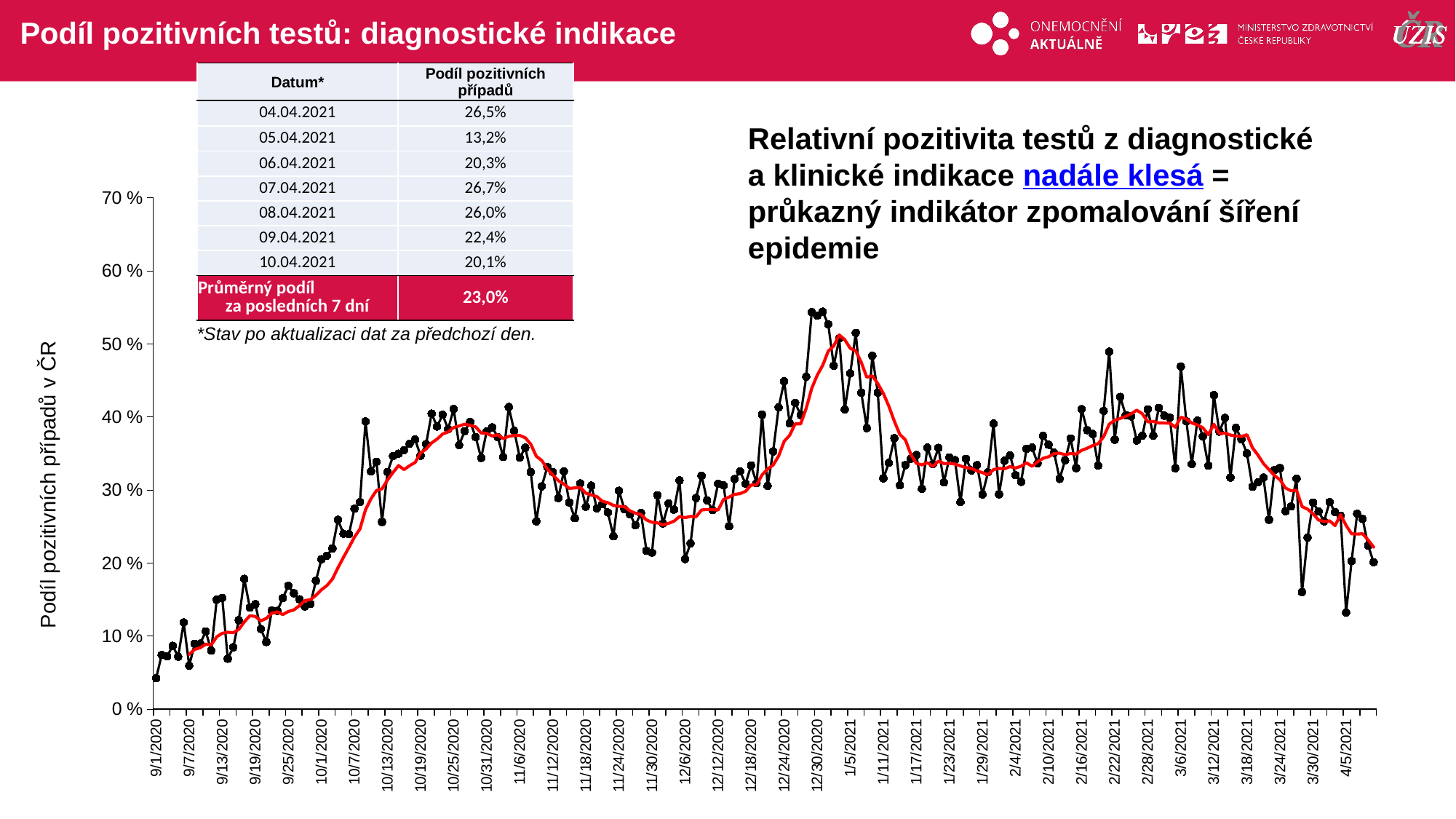

# Podíl pozitivních testů: diagnostické indikace
| Datum\* | Podíl pozitivních případů |
| --- | --- |
| 04.04.2021 | 26,5% |
| 05.04.2021 | 13,2% |
| 06.04.2021 | 20,3% |
| 07.04.2021 | 26,7% |
| 08.04.2021 | 26,0% |
| 09.04.2021 | 22,4% |
| 10.04.2021 | 20,1% |
| Průměrný podíl za posledních 7 dní | 23,0% |
Relativní pozitivita testů z diagnostické a klinické indikace nadále klesá = průkazný indikátor zpomalování šíření epidemie

### Chart

| Category |  |
|---|---|
| 44075 | 0.04249512670565302 |
| 44076 | 0.07422157856625633 |
| 44077 | 0.07241172950329144 |
| 44078 | 0.08674863387978142 |
| 44079 | 0.07188498402555911 |
| 44080 | 0.11879432624113476 |
| 44081 | 0.05959684487291849 |
| 44082 | 0.08953636750319013 |
| 44083 | 0.08974651746974195 |
| 44084 | 0.1065541601255887 |
| 44085 | 0.08031400966183574 |
| 44086 | 0.1499335737331562 |
| 44087 | 0.15220624690133863 |
| 44088 | 0.06908847782482729 |
| 44089 | 0.08479802651865556 |
| 44090 | 0.12186283720305999 |
| 44091 | 0.1784352247775338 |
| 44092 | 0.13909475913181577 |
| 44093 | 0.14379746835443039 |
| 44094 | 0.10984516505988899 |
| 44095 | 0.0920704159526406 |
| 44096 | 0.13510930593716403 |
| 44097 | 0.13463043721346304 |
| 44098 | 0.15223880597014924 |
| 44099 | 0.16891679748822605 |
| 44100 | 0.15874439461883408 |
| 44101 | 0.15047530721075816 |
| 44102 | 0.140625 |
| 44103 | 0.14417952314165497 |
| 44104 | 0.1757582139848357 |
| 44105 | 0.20530442357951795 |
| 44106 | 0.21024667931688804 |
| 44107 | 0.22016806722689075 |
| 44108 | 0.25919019712306873 |
| 44109 | 0.24020073240200732 |
| 44110 | 0.23971915747241726 |
| 44111 | 0.27449983045100035 |
| 44112 | 0.2834184934893687 |
| 44113 | 0.39394829612220916 |
| 44114 | 0.32556140539378964 |
| 44115 | 0.3386351026447198 |
| 44116 | 0.2563953488372093 |
| 44117 | 0.3246694904376845 |
| 44118 | 0.3463955026455027 |
| 44119 | 0.34986428409862025 |
| 44120 | 0.3547227420466857 |
| 44121 | 0.363341095722515 |
| 44122 | 0.36923076923076925 |
| 44123 | 0.34711531911995097 |
| 44124 | 0.3628748986760335 |
| 44125 | 0.40470414079526296 |
| 44126 | 0.3869748743718593 |
| 44127 | 0.4031325973456618 |
| 44128 | 0.38354672937897394 |
| 44129 | 0.4111408122790377 |
| 44130 | 0.3615127319810099 |
| 44131 | 0.38070734889114366 |
| 44132 | 0.3933492315845257 |
| 44133 | 0.37246998284734134 |
| 44134 | 0.34402105419230483 |
| 44135 | 0.3805962901816063 |
| 44136 | 0.3858403858403858 |
| 44137 | 0.37271030218177575 |
| 44138 | 0.34539406968725916 |
| 44139 | 0.41366864137471065 |
| 44140 | 0.3809700111069974 |
| 44141 | 0.34469135802469136 |
| 44142 | 0.3579292084726867 |
| 44143 | 0.32461809635722677 |
| 44144 | 0.25707515233581585 |
| 44145 | 0.30512677767093477 |
| 44146 | 0.3318307319546966 |
| 44147 | 0.3246219072328039 |
| 44148 | 0.28905432843167417 |
| 44149 | 0.32570949586875825 |
| 44150 | 0.28289992119779356 |
| 44151 | 0.26147527782251573 |
| 44152 | 0.30915940663998115 |
| 44153 | 0.27715114405414115 |
| 44154 | 0.30609438332368266 |
| 44155 | 0.27496229260935146 |
| 44156 | 0.28047911022386995 |
| 44157 | 0.26930113428466884 |
| 44158 | 0.23658774496763324 |
| 44159 | 0.2990462678332151 |
| 44160 | 0.27382684612586394 |
| 44161 | 0.2668026626583638 |
| 44162 | 0.25180722891566265 |
| 44163 | 0.2686538826656541 |
| 44164 | 0.21690383786114706 |
| 44165 | 0.21430904933028422 |
| 44166 | 0.2929079377282337 |
| 44167 | 0.2543163789080728 |
| 44168 | 0.2816639072847682 |
| 44169 | 0.27318376068376066 |
| 44170 | 0.31327498176513496 |
| 44171 | 0.20560393790230974 |
| 44172 | 0.2269786910197869 |
| 44173 | 0.2890901605599012 |
| 44174 | 0.31953480806766427 |
| 44175 | 0.28601748875116734 |
| 44176 | 0.27256677924470374 |
| 44177 | 0.30879877582249426 |
| 44178 | 0.30649426976197475 |
| 44179 | 0.25051957048839624 |
| 44180 | 0.3150703555162803 |
| 44181 | 0.32564970308409424 |
| 44182 | 0.30868483101912497 |
| 44183 | 0.3337791364157432 |
| 44184 | 0.3095438301450494 |
| 44185 | 0.40332877336981304 |
| 44186 | 0.305649514213746 |
| 44187 | 0.3529018230473323 |
| 44188 | 0.41322809471475674 |
| 44189 | 0.44882835970358503 |
| 44190 | 0.39150343424065126 |
| 44191 | 0.4195061728395062 |
| 44192 | 0.40275132275132275 |
| 44193 | 0.4551176382436685 |
| 44194 | 0.5435815289438798 |
| 44195 | 0.53872 |
| 44196 | 0.5441990937207797 |
| 44197 | 0.5270232427891347 |
| 44198 | 0.4702883543093835 |
| 44199 | 0.5076752650735876 |
| 44200 | 0.4102506714413608 |
| 44201 | 0.45975773889636606 |
| 44202 | 0.5152170777441223 |
| 44203 | 0.4332051411800425 |
| 44204 | 0.3849124613800206 |
| 44205 | 0.48381546402839015 |
| 44206 | 0.43340857787810383 |
| 44207 | 0.3161201155924111 |
| 44208 | 0.33726484637612786 |
| 44209 | 0.3710287443267776 |
| 44210 | 0.3065624773894798 |
| 44211 | 0.33421253557298536 |
| 44212 | 0.342795076031861 |
| 44213 | 0.34800713860797144 |
| 44214 | 0.30161991307783487 |
| 44215 | 0.35811727733733306 |
| 44216 | 0.3355786895284752 |
| 44217 | 0.3578087543283317 |
| 44218 | 0.3104923500833877 |
| 44219 | 0.3447982291844032 |
| 44220 | 0.3409090909090909 |
| 44221 | 0.2835378407312855 |
| 44222 | 0.3428092426561703 |
| 44223 | 0.3269174898314933 |
| 44224 | 0.33420322948947967 |
| 44225 | 0.2940013183915623 |
| 44226 | 0.32437120555073723 |
| 44227 | 0.3910323253388947 |
| 44228 | 0.29410789757189026 |
| 44229 | 0.3401506996770721 |
| 44230 | 0.3473417007474263 |
| 44231 | 0.32041876814916703 |
| 44232 | 0.31128605061801057 |
| 44233 | 0.3564807011629867 |
| 44234 | 0.3581572566678213 |
| 44235 | 0.33661471151216843 |
| 44236 | 0.3742791234140715 |
| 44237 | 0.36211171066063874 |
| 44238 | 0.3510397830018083 |
| 44239 | 0.3153101470060954 |
| 44240 | 0.3410464259395726 |
| 44241 | 0.3707333558634674 |
| 44242 | 0.33016052270710655 |
| 44243 | 0.4107323872275722 |
| 44244 | 0.38208019214090333 |
| 44245 | 0.376817981489643 |
| 44246 | 0.3335083727171947 |
| 44247 | 0.4083469721767594 |
| 44248 | 0.48945391505345276 |
| 44249 | 0.36899038461538464 |
| 44250 | 0.4275568946037553 |
| 44251 | 0.40261320355480323 |
| 44252 | 0.40099967752337956 |
| 44253 | 0.36796250063687774 |
| 44254 | 0.37430982393999374 |
| 44255 | 0.4105960264900662 |
| 44256 | 0.37442190294135785 |
| 44257 | 0.4125660542008048 |
| 44258 | 0.4017628369375833 |
| 44259 | 0.39920866305705954 |
| 44260 | 0.32987168605521994 |
| 44261 | 0.46914845173041897 |
| 44262 | 0.39423963133640555 |
| 44263 | 0.3355780770769436 |
| 44264 | 0.3951501026580101 |
| 44265 | 0.3735170302334481 |
| 44266 | 0.33335393362585747 |
| 44267 | 0.42985721428968277 |
| 44268 | 0.3799947767041003 |
| 44269 | 0.39880239520958083 |
| 44270 | 0.317051808933504 |
| 44271 | 0.3852140077821012 |
| 44272 | 0.3696712891628146 |
| 44273 | 0.35013168197024697 |
| 44274 | 0.30451949517027427 |
| 44275 | 0.31039630836047777 |
| 44276 | 0.3170731707317073 |
| 44277 | 0.2593351189538365 |
| 44278 | 0.3275123344585822 |
| 44279 | 0.33013990267639903 |
| 44280 | 0.27103089629856225 |
| 44281 | 0.2776165134655701 |
| 44282 | 0.3157176287051482 |
| 44283 | 0.16025641025641027 |
| 44284 | 0.23490089389817334 |
| 44285 | 0.28280116110304787 |
| 44286 | 0.2705349194788379 |
| 44287 | 0.2572802322416765 |
| 44288 | 0.2835097792930199 |
| 44289 | 0.2697287299630086 |
| 44290 | 0.26487977926685063 |
| 44291 | 0.13218970736629668 |
| 44292 | 0.20295767465578787 |
| 44293 | 0.26746707978311385 |
| 44294 | 0.26047609679323236 |
| 44295 | 0.22398774767875945 |
| 44296 | 0.2013082928887951 |
|  | None |
|  | None |
|  | None |
|  | None |
|  | None |
|  | None |
|  | None |
|  | None |
|  | None |
|  | None |
|  | None |
|  | None |
|  | None |
|  | None |
|  | None |
|  | None |
|  | None |
|  | None |
|  | None |
|  | None |
|  | None |
|  | None |
|  | None |
|  | None |
|  | None |
|  | None |
|  | None |
|  | None |
|  | None |
|  | None |
|  | None |
|  | None |
|  | None |
|  | None |
|  | None |
|  | None |
|  | None |
|  | None |
|  | None |
|  | None |
|  | None |
|  | None |
|  | None |
|  | None |
|  | None |
|  | None |
|  | None |
|  | None |
|  | None |
|  | None |
|  | None |
|  | None |
|  | None |
|  | None |
|  | None |
|  | None |
|  | None |
|  | None |
|  | None |
|  | None |
|  | None |
|  | None |
|  | None |
|  | None |
|  | None |
|  | None |
|  | None |
|  | None |
|  | None |
|  | None |
|  | None |
|  | None |
|  | None |
|  | None |
|  | None |
|  | None |
|  | None |
|  | None |
|  | None |
|  | None |
|  | None |
|  | None |
|  | None |
|  | None |
|  | None |
|  | None |
|  | None |
|  | None |
|  | None |
|  | None |
|  | None |
|  | None |
|  | None |
|  | None |
|  | None |
|  | None |
|  | None |
|  | None |
|  | None |
|  | None |
|  | None |
|  | None |
|  | None |
|  | None |
|  | None |
|  | None |
|  | None |
|  | None |
|  | None |
|  | None |
|  | None |
|  | None |
|  | None |
|  | None |
|  | None |
|  | None |
|  | None |
|  | None |
|  | None |
|  | None |
|  | None |
|  | None |
|  | None |
|  | None |
|  | None |
|  | None |
|  | None |
|  | None |
|  | None |
|  | None |
|  | None |
|  | None |
|  | None |
|  | None |
|  | None |
|  | None |
|  | None |
|  | None |
|  | None |
|  | None |
|  | None |
|  | None |
|  | None |
|  | None |
|  | None |
|  | None |
|  | None |
|  | None |
|  | None |
|  | None |
|  | None |
|  | None |
|  | None |
|  | None |
|  | None |
|  | None |
|  | None |
|  | None |
|  | None |
|  | None |
|  | None |
|  | None |
|  | None |
|  | None |
|  | None |
|  | None |
|  | None |
|  | None |
|  | None |
|  | None |
|  | None |
|  | None |
|  | None |
|  | None |
|  | None |
|  | None |
|  | None |
|  | None |
|  | None |
|  | None |
|  | None |
|  | None |
|  | None |
|  | None |
|  | None |
|  | None |
|  | None |
|  | None |
|  | None |
|  | None |
|  | None |
|  | None |
|  | None |
|  | None |
|  | None |
|  | None |
|  | None |
|  | None |
|  | None |
|  | None |
|  | None |
|  | None |
|  | None |
|  | None |
|  | None |
|  | None |
|  | None |
|  | None |
|  | None |
|  | None |
|  | None |
|  | None |
|  | None |
|  | None |
|  | None |
|  | None |
|  | None |
|  | None |
|  | None |
|  | None |
|  | None |
|  | None |
|  | None |
|  | None |
|  | None |
|  | None |
|  | None |
|  | None |
|  | None |
|  | None |
|  | None |
|  | None |
|  | None |
|  | None |
|  | None |
|  | None |
|  | None |
|  | None |
|  | None |
|  | None |
|  | None |
|  | None |
|  | None |
|  | None |
|  | None |
|  | None |
|  | None |
|  | None |
|  | None |
|  | None |
|  | None |
|  | None |
|  | None |
|  | None |
|  | None |
|  | None |
|  | None |
|  | None |
|  | None |
|  | None |
|  | None |
|  | None |
|  | None |
|  | None |
|  | None |
|  | None |
|  | None |
|  | None |
|  | None |
|  | None |
|  | None |
|  | None |
|  | None |
|  | None |
|  | None |
|  | None |
|  | None |
|  | None |
|  | None |
|  | None |
*Stav po aktualizaci dat za předchozí den.
Podíl pozitivních případů v ČR